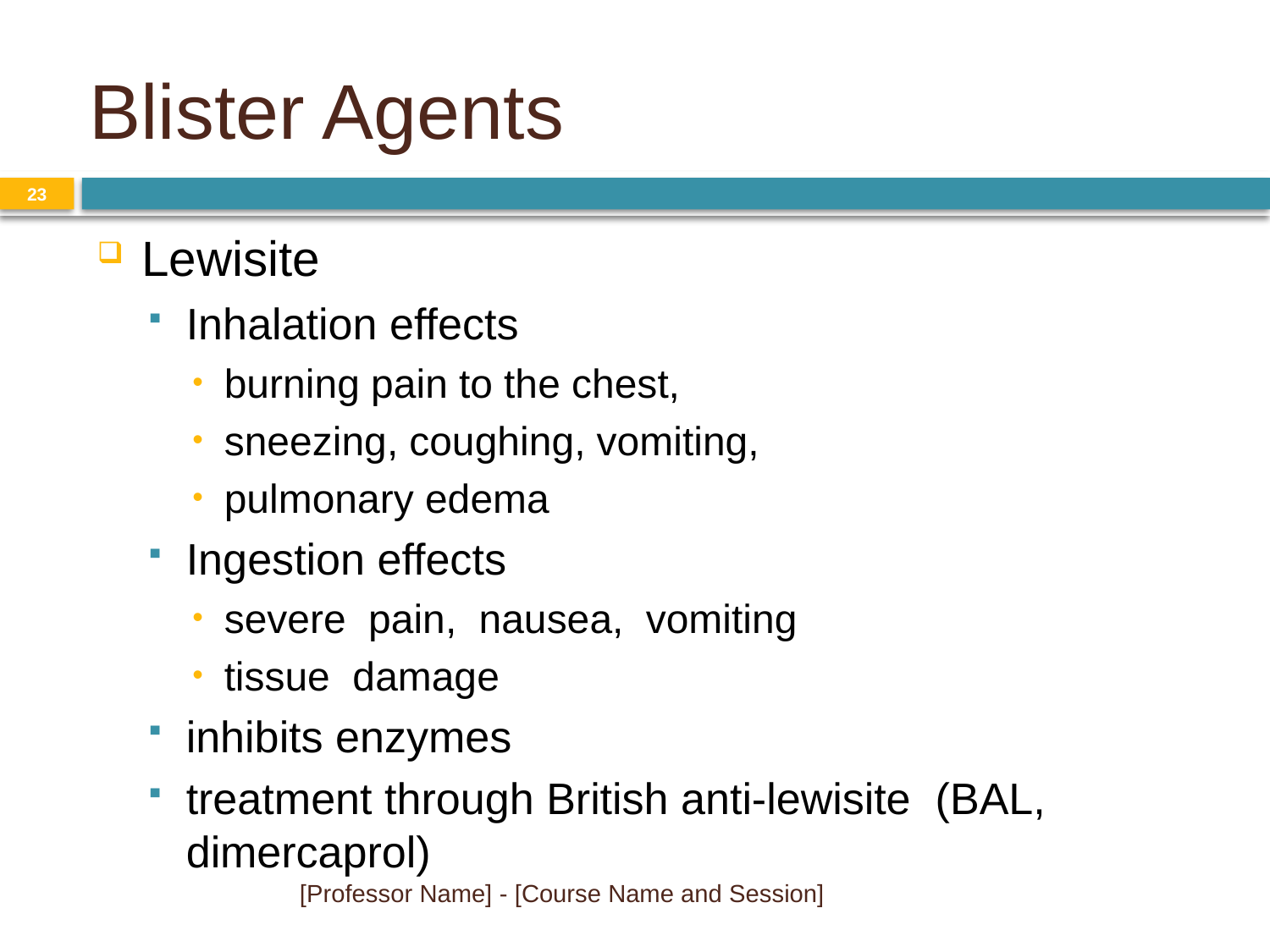

# Blister Agents
23
Lewisite
Inhalation effects
burning pain to the chest,
sneezing, coughing, vomiting,
pulmonary edema
Ingestion effects
severe  pain,  nausea,  vomiting
tissue  damage
inhibits enzymes
treatment through British anti-lewisite  (BAL,  dimercaprol)

[Professor Name] - [Course Name and Session]